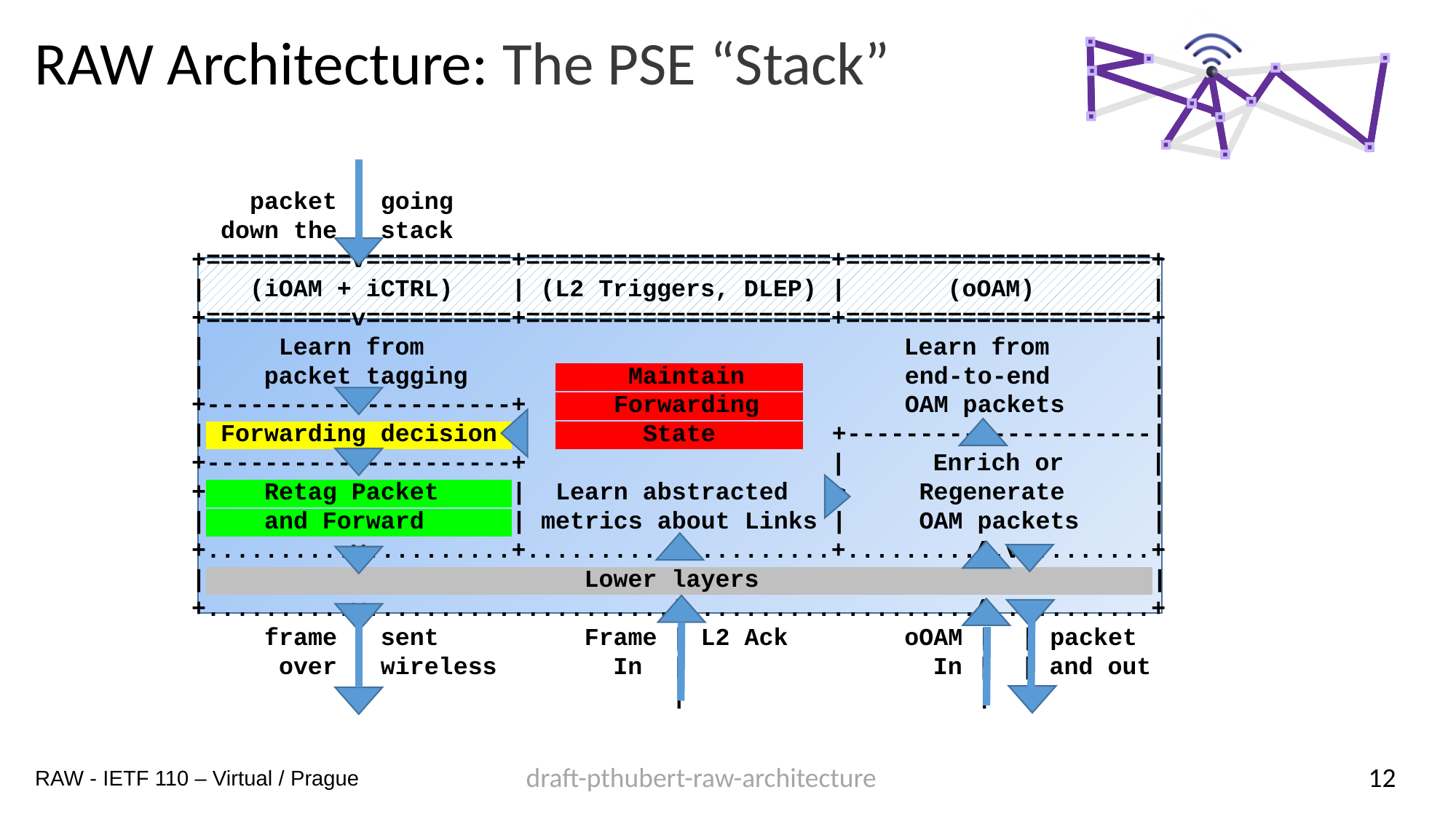

# RAW Architecture: The PSE “Stack”

            |
     packet | going
   down the | stack
 +==========v==========+=====================+=====================+
 |   (iOAM + iCTRL)    | (L2 Triggers, DLEP) |       (oOAM)        |
 +==========v==========+=====================+=====================+
 |     Learn from                                 Learn from       |
 |    packet tagging           Maintain           end-to-end       |
 +----------v----------+      Forwarding          OAM packets      |
 | Forwarding decision <        State        +---------^-----------|
 +----------v----------+                     |      Enrich or      |
 +    Retag Packet     |  Learn abstracted   >     Regenerate      |
 |    and Forward      | metrics about Links |     OAM packets     |
 +..........v..........+..........^..........+.........^.v.........+
 |                          Lower layers                           |
 +..........v.....................^....................^..v........+
      frame | sent          Frame | L2 Ack        oOAM |  | packet
       over | wireless        In  |                 In |  | and out
            v                     |                    |

12
draft-pthubert-raw-architecture